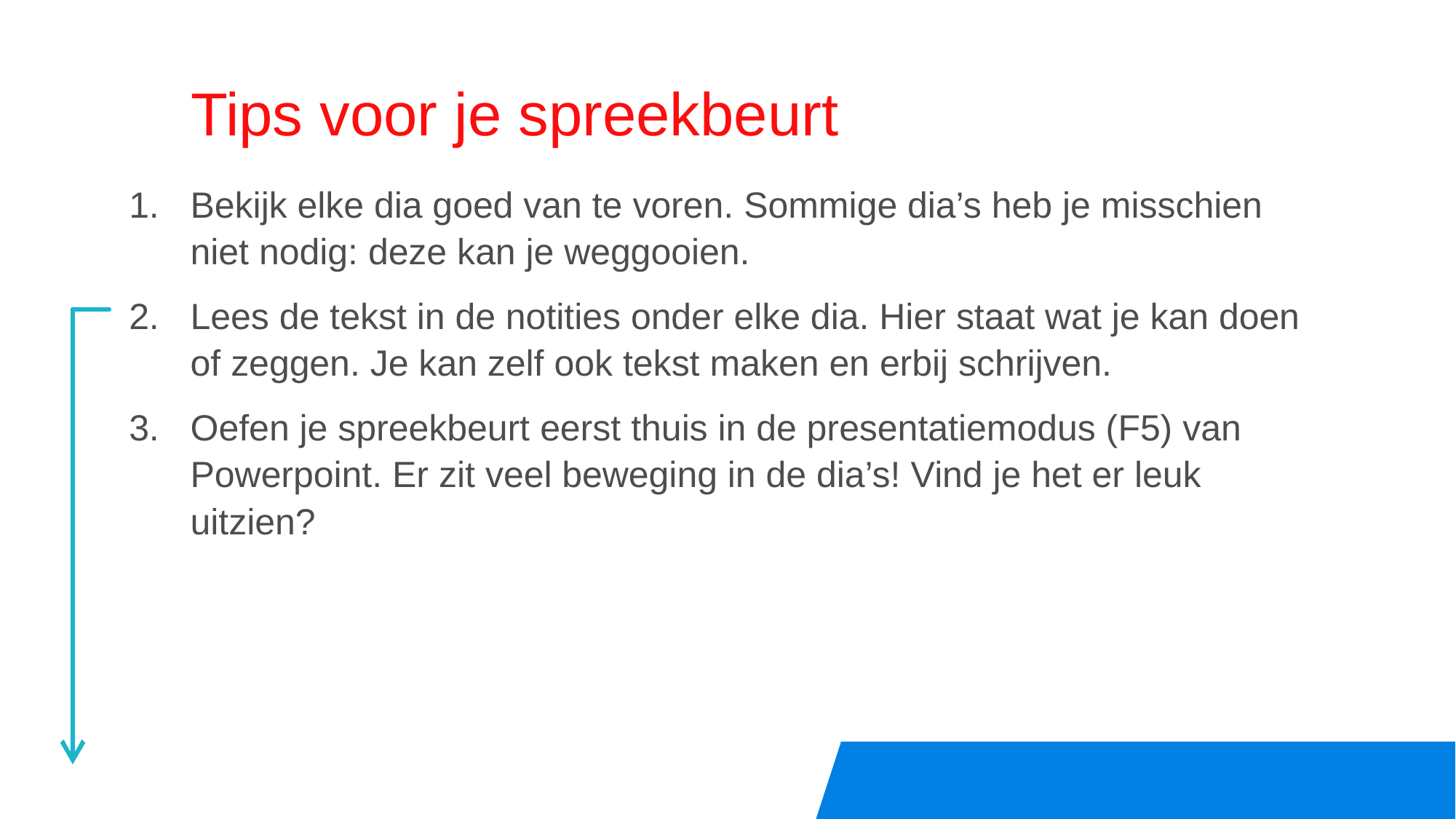

Tips voor je spreekbeurt
Bekijk elke dia goed van te voren. Sommige dia’s heb je misschien niet nodig: deze kan je weggooien.
Lees de tekst in de notities onder elke dia. Hier staat wat je kan doen of zeggen. Je kan zelf ook tekst maken en erbij schrijven.
Oefen je spreekbeurt eerst thuis in de presentatiemodus (F5) van Powerpoint. Er zit veel beweging in de dia’s! Vind je het er leuk uitzien?